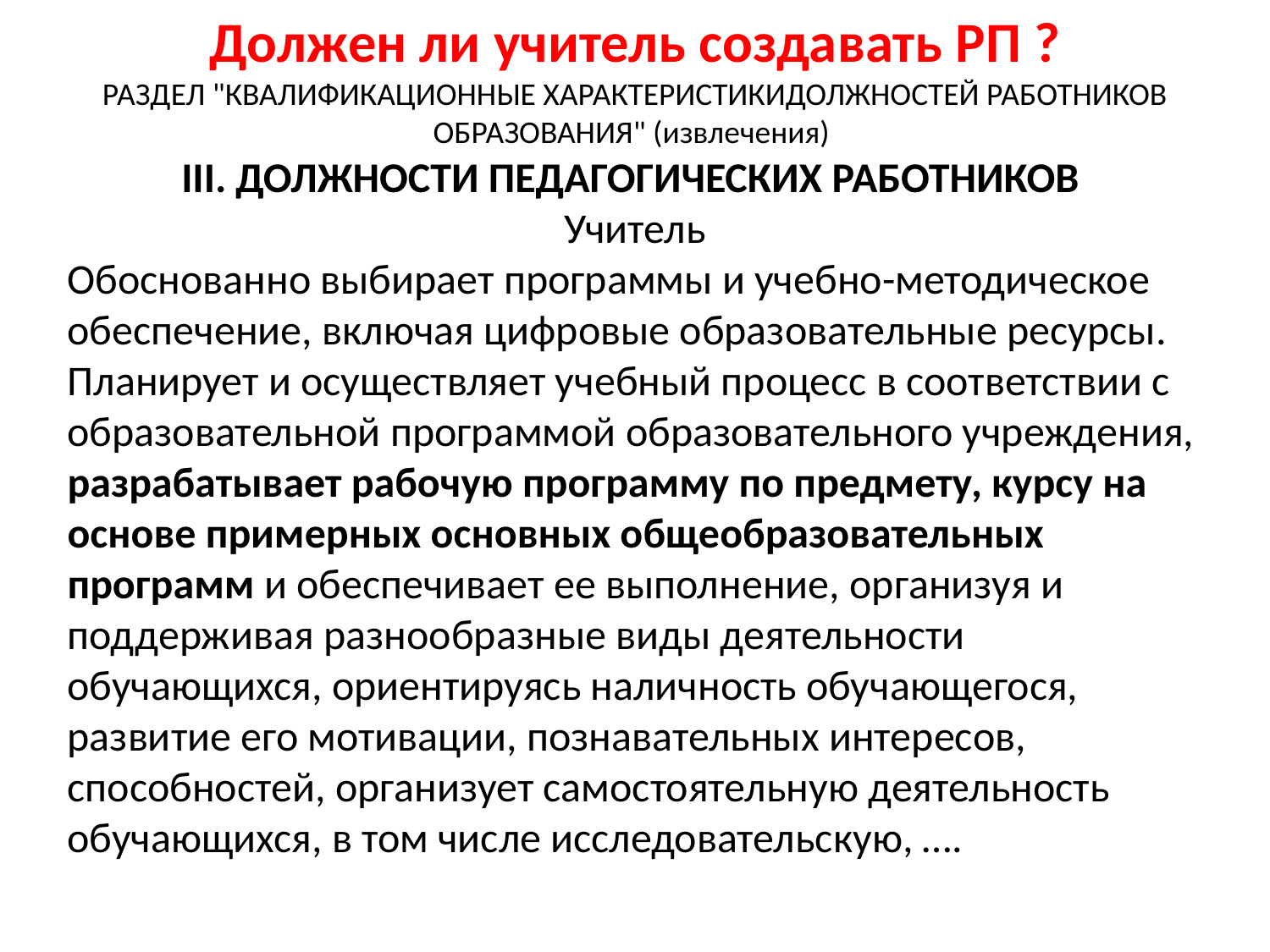

Должен ли учитель создавать РП ?
РАЗДЕЛ "КВАЛИФИКАЦИОННЫЕ ХАРАКТЕРИСТИКИДОЛЖНОСТЕЙ РАБОТНИКОВ ОБРАЗОВАНИЯ" (извлечения)
III. ДОЛЖНОСТИ ПЕДАГОГИЧЕСКИХ РАБОТНИКОВ
Учитель
Обоснованно выбирает программы и учебно-методическое обеспечение, включая цифровые образовательные ресурсы. Планирует и осуществляет учебный процесс в соответствии с образовательной программой образовательного учреждения, разрабатывает рабочую программу по предмету, курсу на основе примерных основных общеобразовательных программ и обеспечивает ее выполнение, организуя и поддерживая разнообразные виды деятельности обучающихся, ориентируясь наличность обучающегося, развитие его мотивации, познавательных интересов, способностей, организует самостоятельную деятельность обучающихся, в том числе исследовательскую, ….